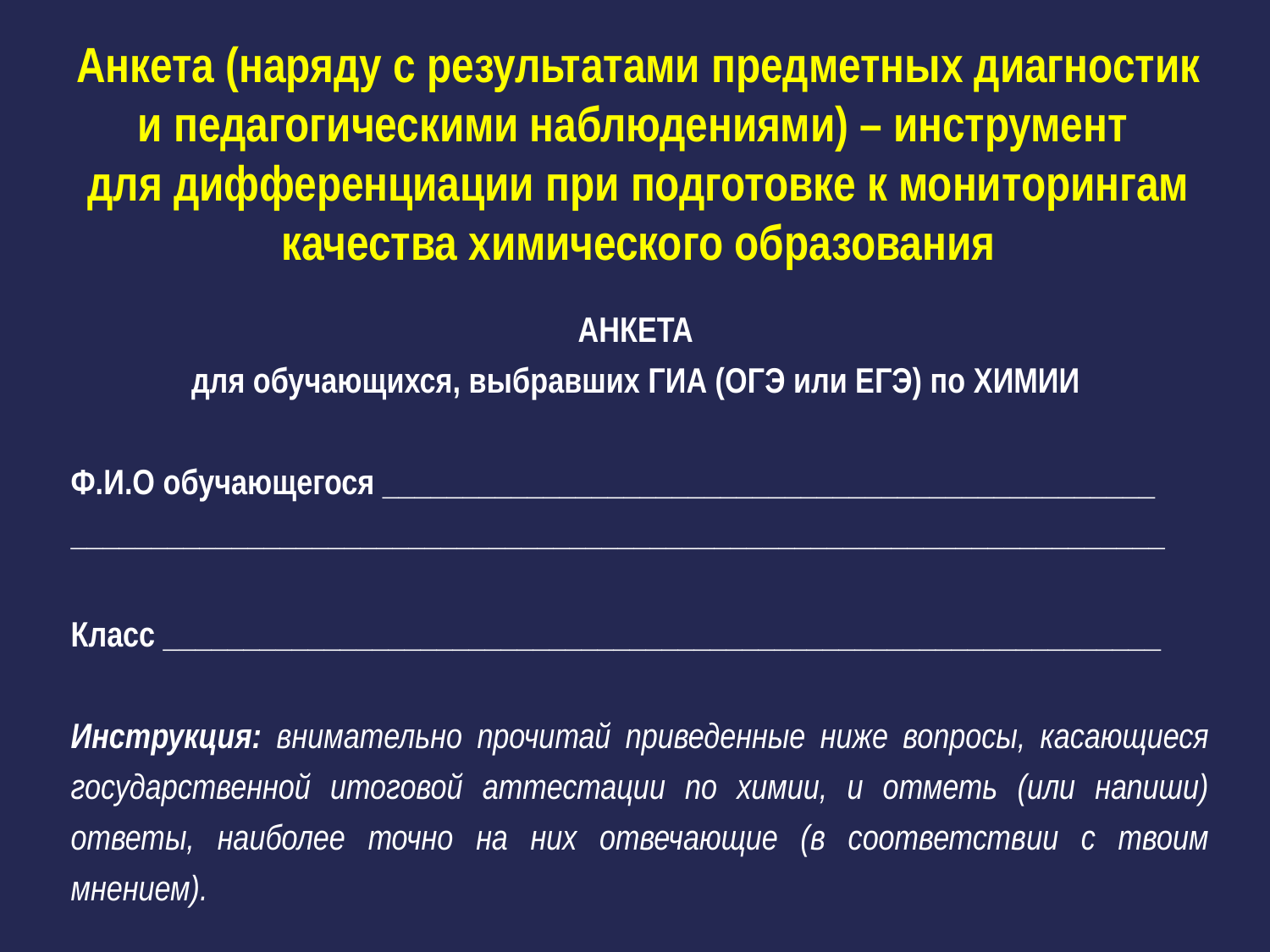

Анкета (наряду с результатами предметных диагностик и педагогическими наблюдениями) – инструмент
для дифференциации при подготовке к мониторингам качества химического образования
АНКЕТА
для обучающихся, выбравших ГИА (ОГЭ или ЕГЭ) по ХИМИИ

Ф.И.О обучающегося ________________________________________________
____________________________________________________________________

Класс ______________________________________________________________

Инструкция: внимательно прочитай приведенные ниже вопросы, касающиеся государственной итоговой аттестации по химии, и отметь (или напиши) ответы, наиболее точно на них отвечающие (в соответствии с твоим мнением).